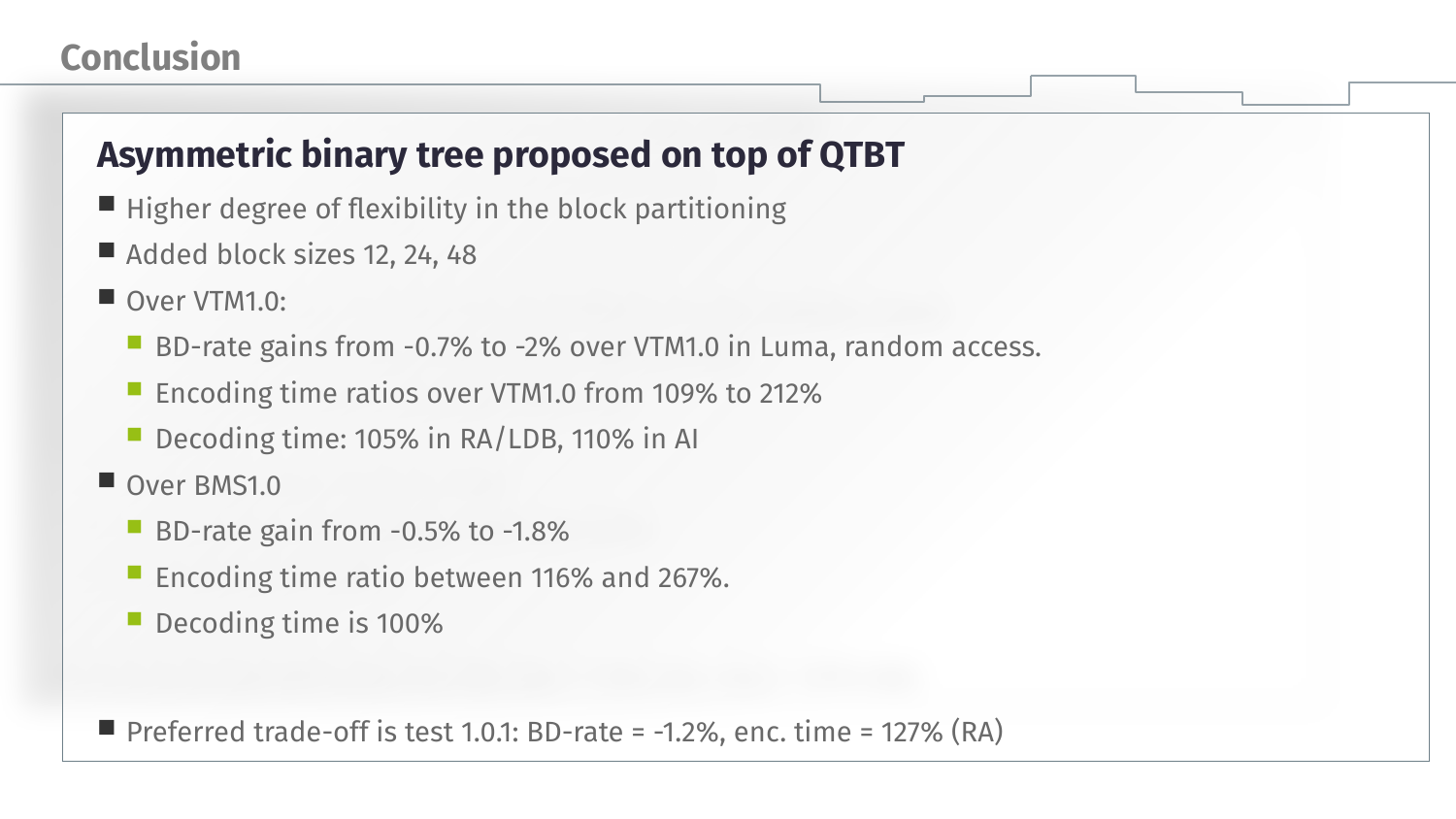

# Conclusion
Asymmetric binary tree proposed on top of QTBT
Higher degree of flexibility in the block partitioning
Added block sizes 12, 24, 48
Over VTM1.0:
BD-rate gains from -0.7% to -2% over VTM1.0 in Luma, random access.
Encoding time ratios over VTM1.0 from 109% to 212%
Decoding time: 105% in RA/LDB, 110% in AI
Over BMS1.0
BD-rate gain from -0.5% to -1.8%
Encoding time ratio between 116% and 267%.
Decoding time is 100%

Preferred trade-off is test 1.0.1: BD-rate = -1.2%, enc. time = 127% (RA)